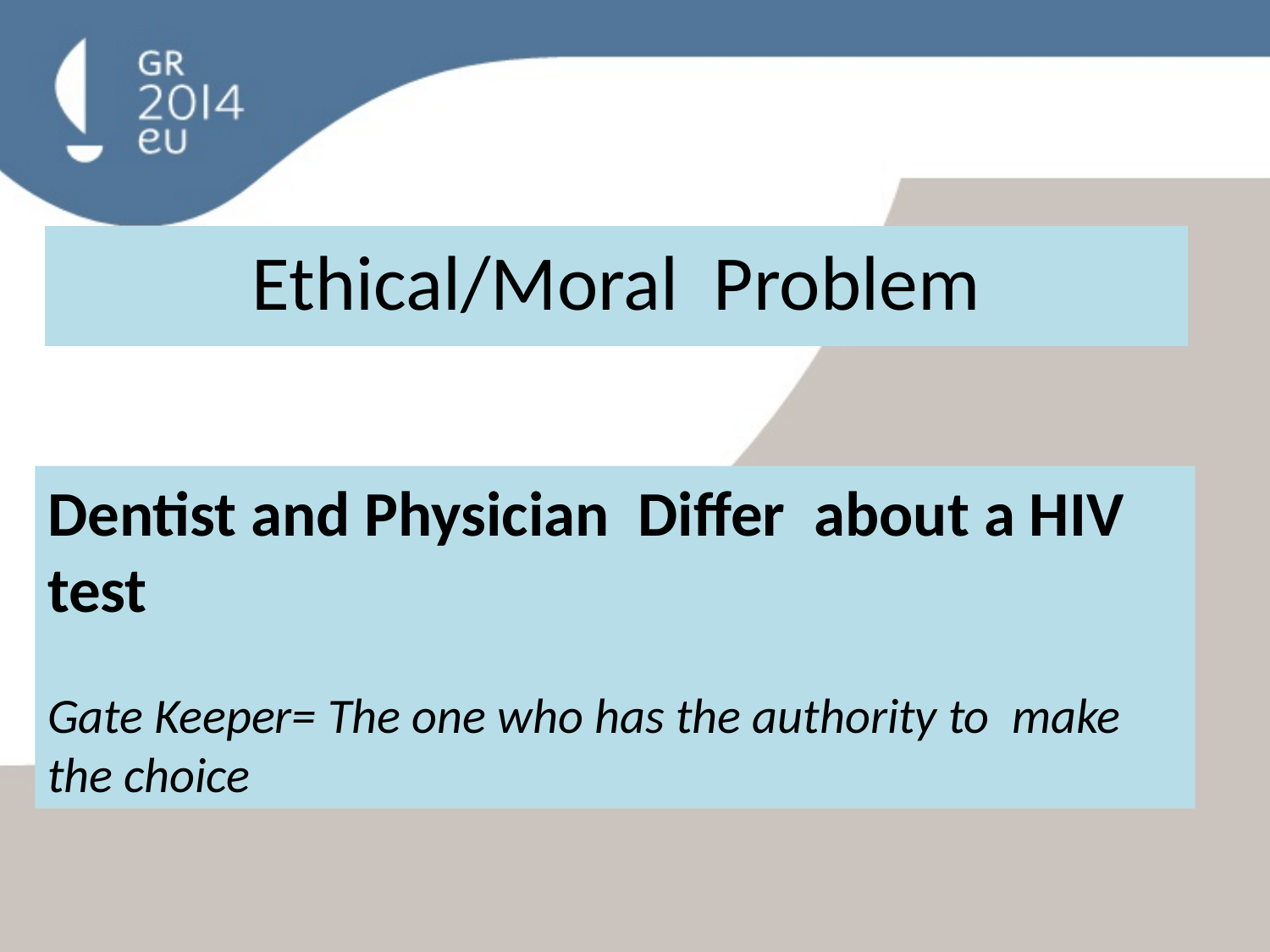

Ethical/Moral  Problem
Dentist and Physician  Differ  about a HIV test

Gate Keeper= The one who has the authority to  make the choice